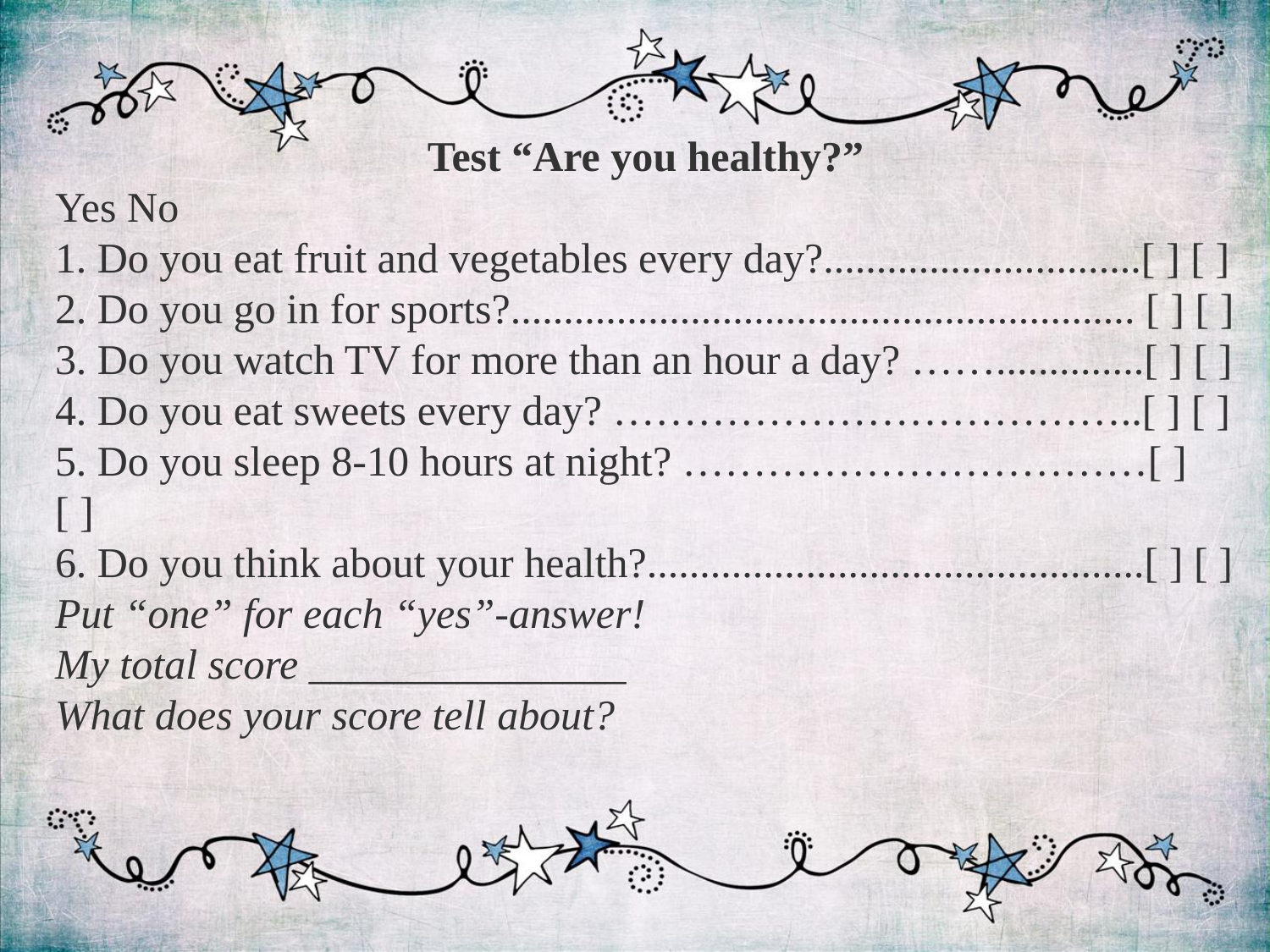

Test “Are you healthy?”
Yes No
1. Do you eat fruit and vegetables every day?..............................[ ] [ ]
2. Do you go in for sports?........................................................... [ ] [ ]
3. Do you watch TV for more than an hour a day? ……..............[ ] [ ]
4. Do you eat sweets every day? ………………………………..[ ] [ ]
5. Do you sleep 8-10 hours at night? ……………………………[ ] [ ]
6. Do you think about your health?...............................................[ ] [ ]
Put “one” for each “yes”-answer!
My total score _______________
What does your score tell about?